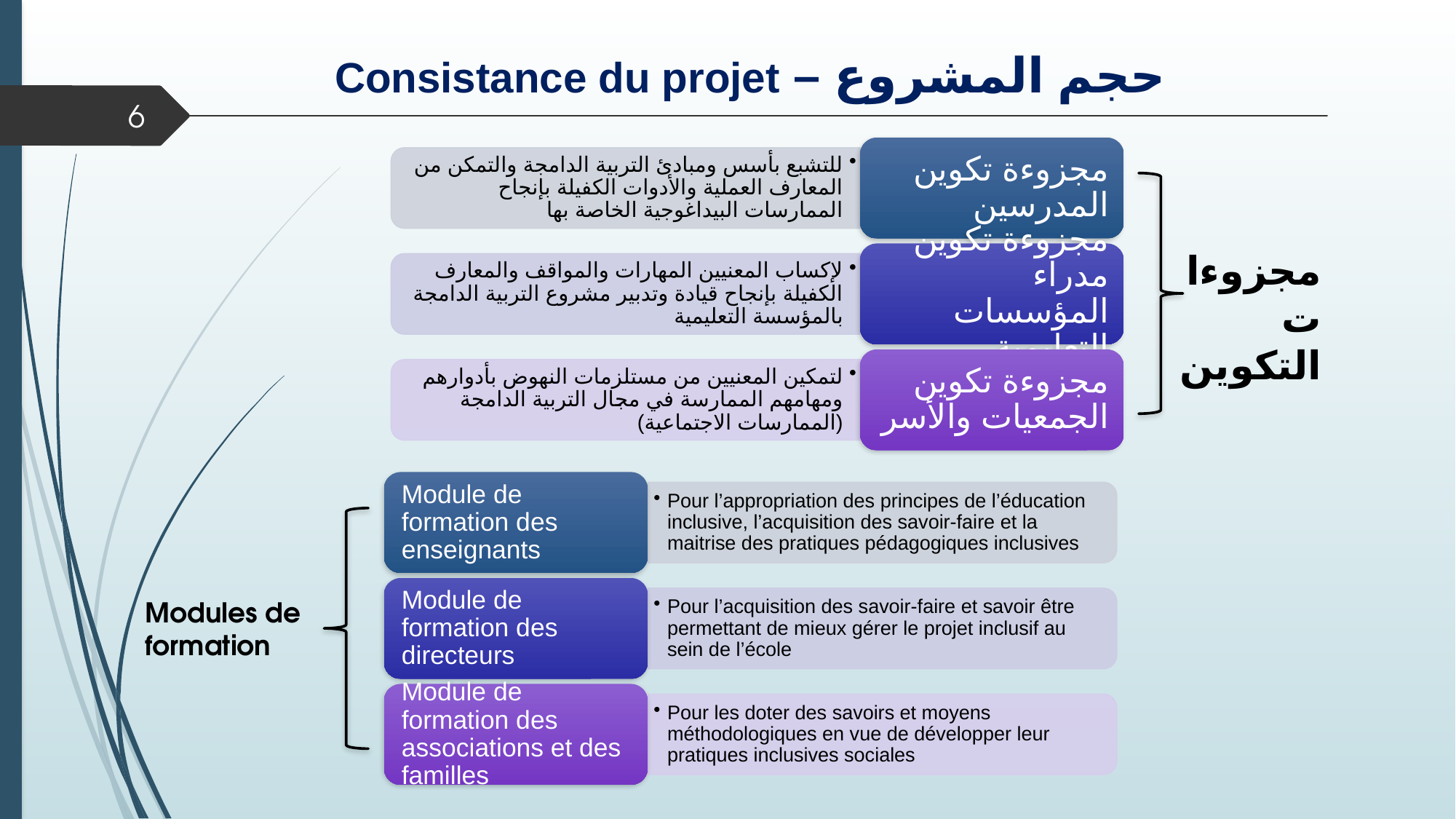

# حجم المشروع – Consistance du projet
6
للتشبع بأسس ومبادئ التربية الدامجة والتمكن من المعارف العملية والأدوات الكفيلة بإنجاح الممارسات البيداغوجية الخاصة بها
مجزوءة تكوين المدرسين
لإكساب المعنيين المهارات والمواقف والمعارف الكفيلة بإنجاح قيادة وتدبير مشروع التربية الدامجة بالمؤسسة التعليمية
مجزوءة تكوين مدراء المؤسسات التعليمية
لتمكين المعنيين من مستلزمات النهوض بأدوارهم ومهامهم الممارسة في مجال التربية الدامجة (الممارسات الاجتماعية)
مجزوءة تكوين الجمعيات والأسر

مجزوءات التكوين
Pour l’appropriation des principes de l’éducation inclusive, l’acquisition des savoir-faire et la maitrise des pratiques pédagogiques inclusives
Module de formation des enseignants
Pour l’acquisition des savoir-faire et savoir être permettant de mieux gérer le projet inclusif au sein de l’école
Module de formation des directeurs
Pour les doter des savoirs et moyens méthodologiques en vue de développer leur pratiques inclusives sociales
Module de formation des associations et des familles

Modules de formation